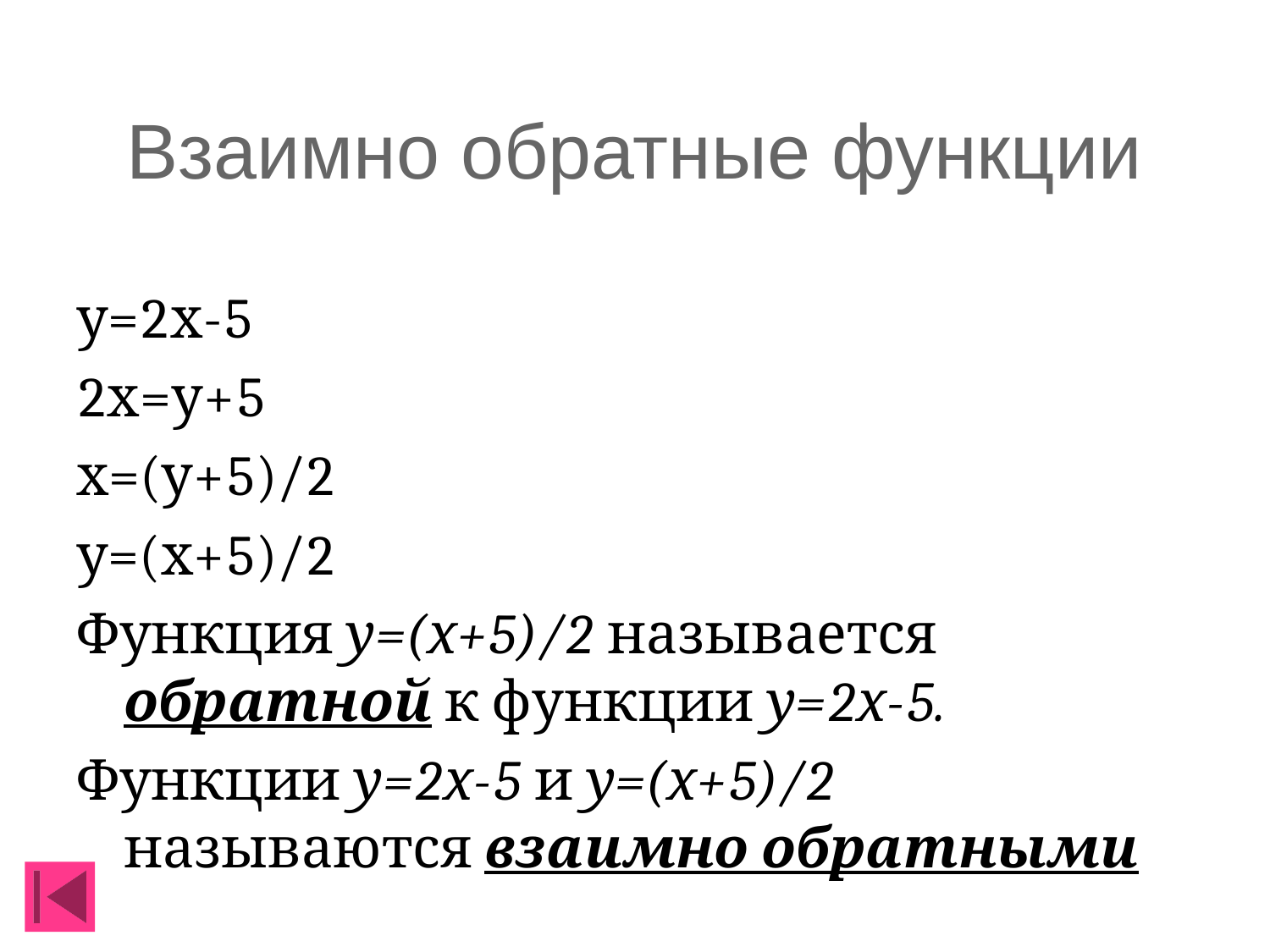

# Взаимно обратные функции
у=2х-5
2х=у+5
х=(у+5)/2
у=(х+5)/2
Функция у=(х+5)/2 называется обратной к функции у=2х-5.
Функции у=2х-5 и у=(х+5)/2 называются взаимно обратными